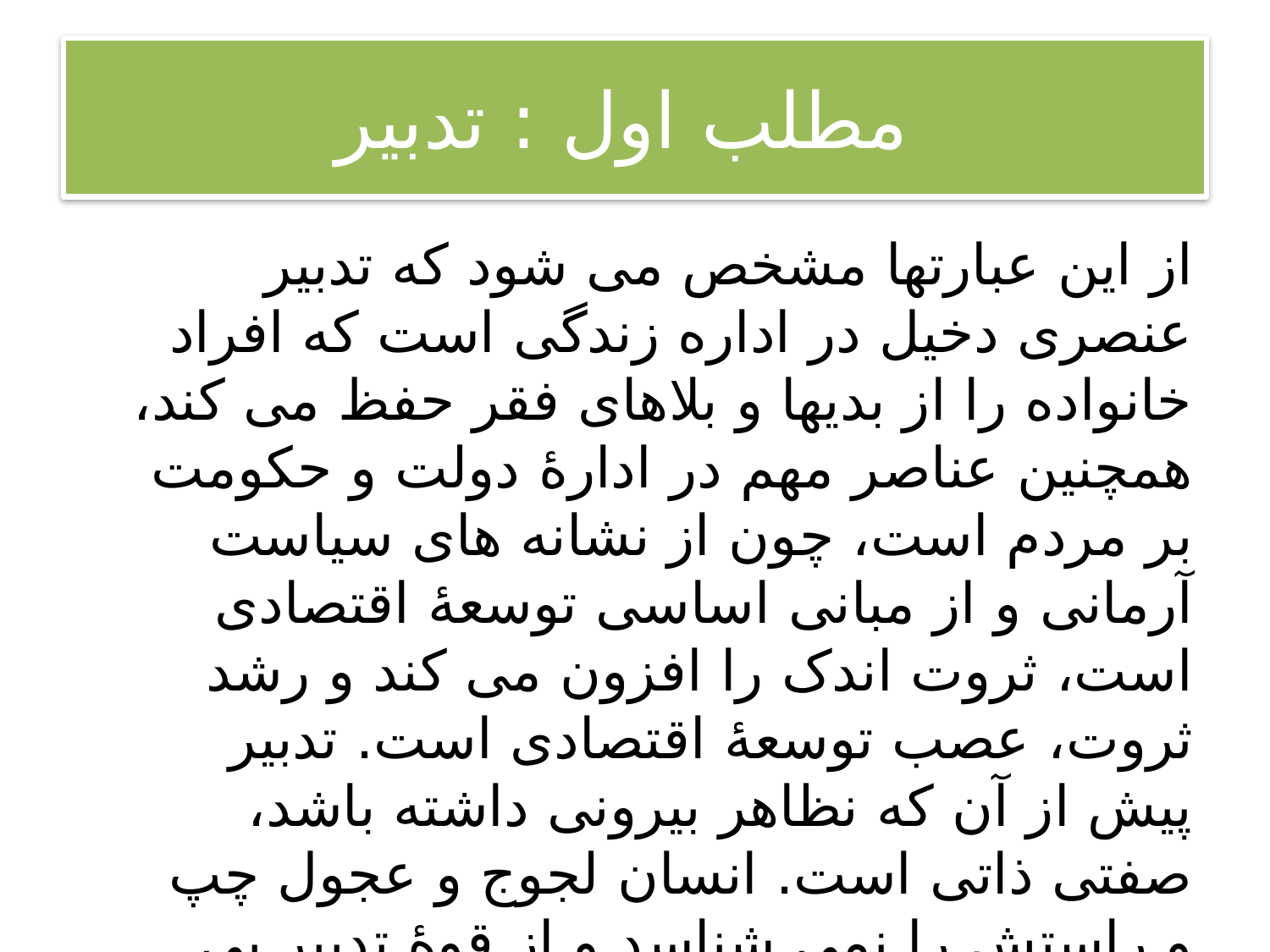

# مطلب اول : تدبیر
از این عبارتها مشخص می شود که تدبیر عنصری دخیل در اداره زندگی است که افراد خانواده را از بدیها و بلاهای فقر حفظ می کند، همچنین عناصر مهم در ادارۀ دولت و حکومت بر مردم است، چون از نشانه های سیاست آرمانی و از مبانی اساسی توسعۀ اقتصادی است، ثروت اندک را افزون می کند و رشد ثروت، عصب توسعۀ اقتصادی است. تدبیر پیش از آن که نظاهر بیرونی داشته باشد، صفتی ذاتی است. انسان لجوج و عجول چپ و راستش را نمی شناسد و از قوۀ تدبیر بی بهره است.